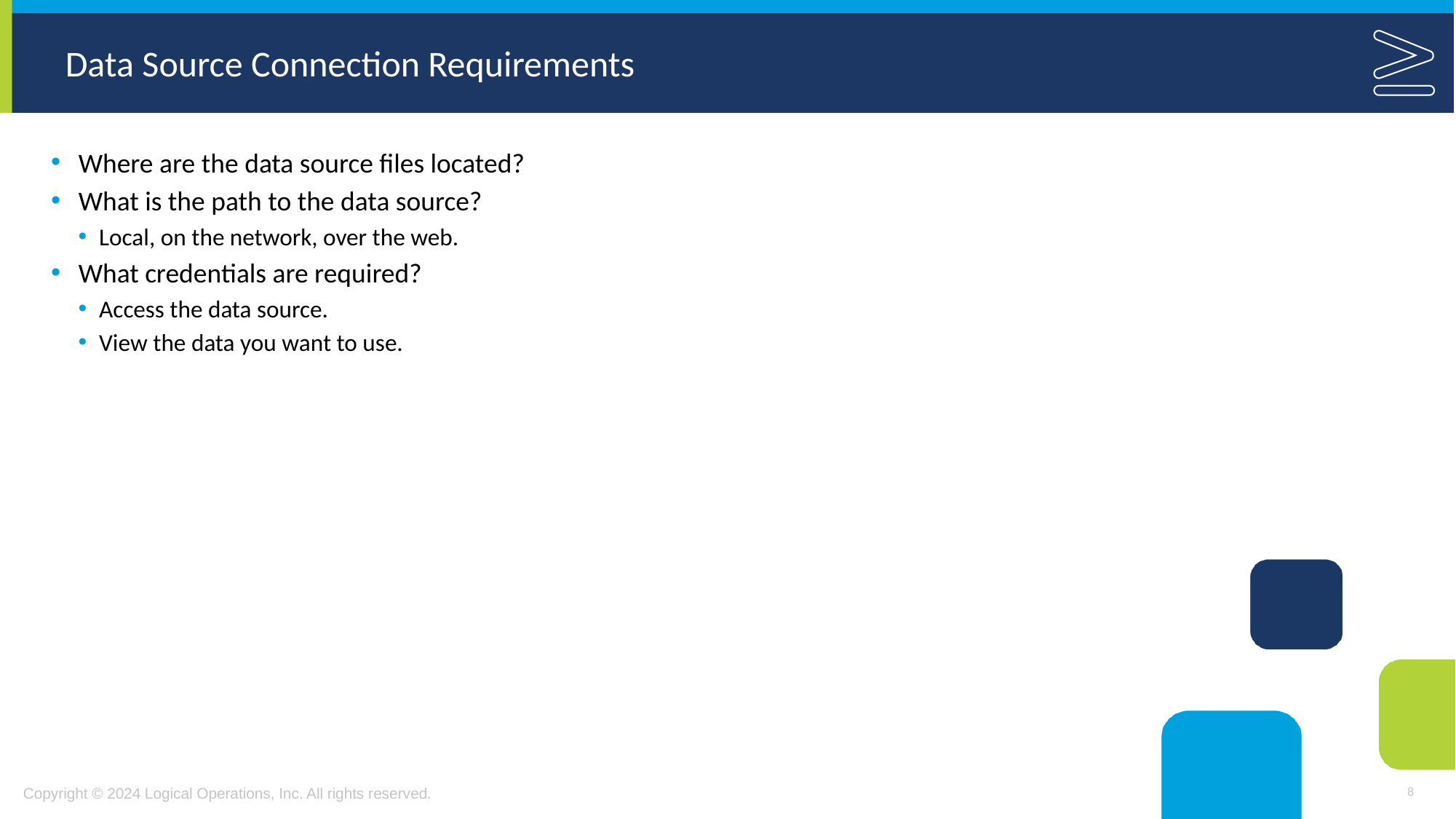

# Data Source Connection Requirements
Where are the data source files located?
What is the path to the data source?
Local, on the network, over the web.
What credentials are required?
Access the data source.
View the data you want to use.
8